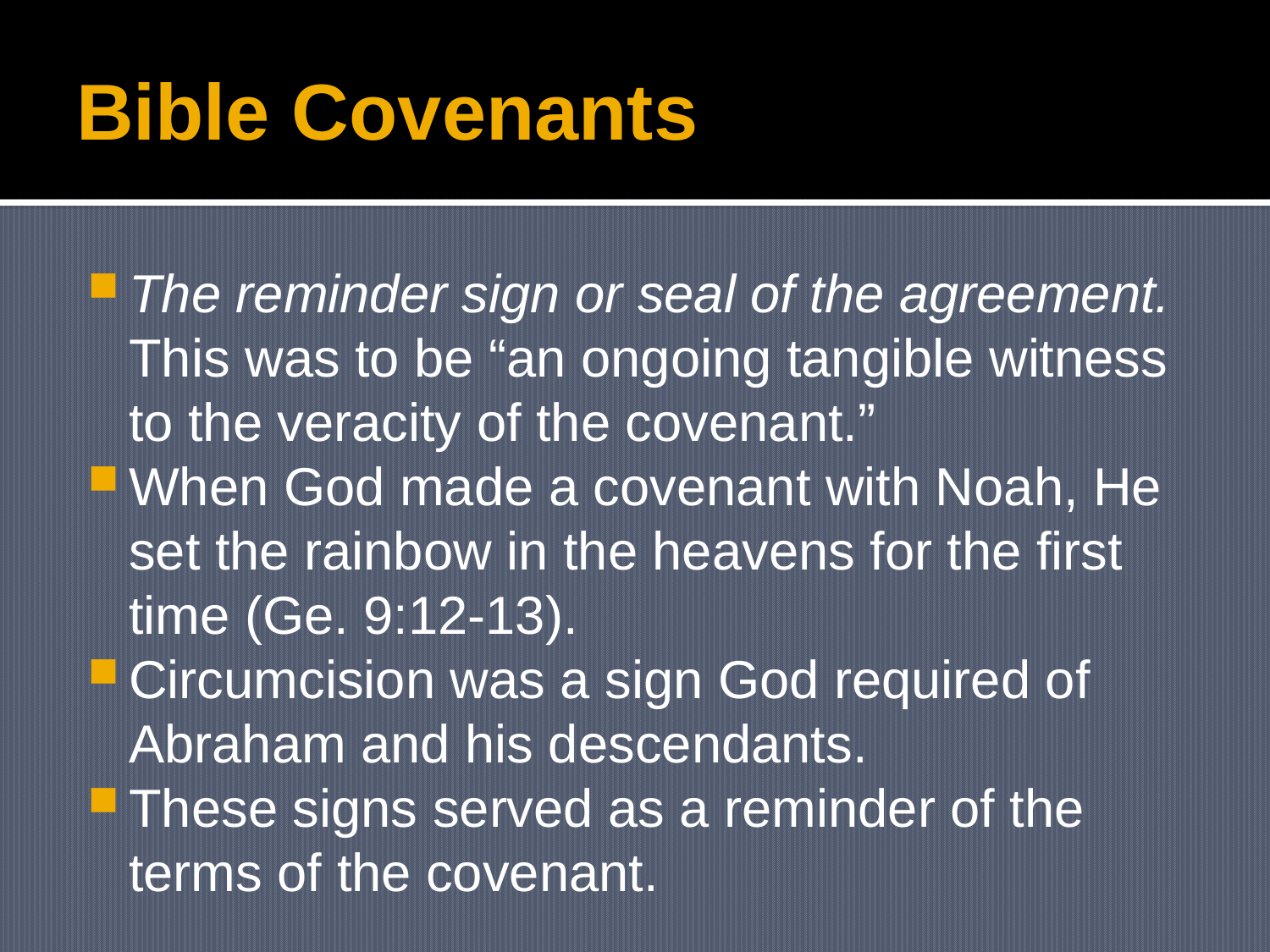

# Bible Covenants
The reminder sign or seal of the agreement.  This was to be “an ongoing tangible witness to the veracity of the covenant.”
When God made a covenant with Noah, He set the rainbow in the heavens for the first time (Ge. 9:12-13).
Circumcision was a sign God required of Abraham and his descendants.
These signs served as a reminder of the terms of the covenant.